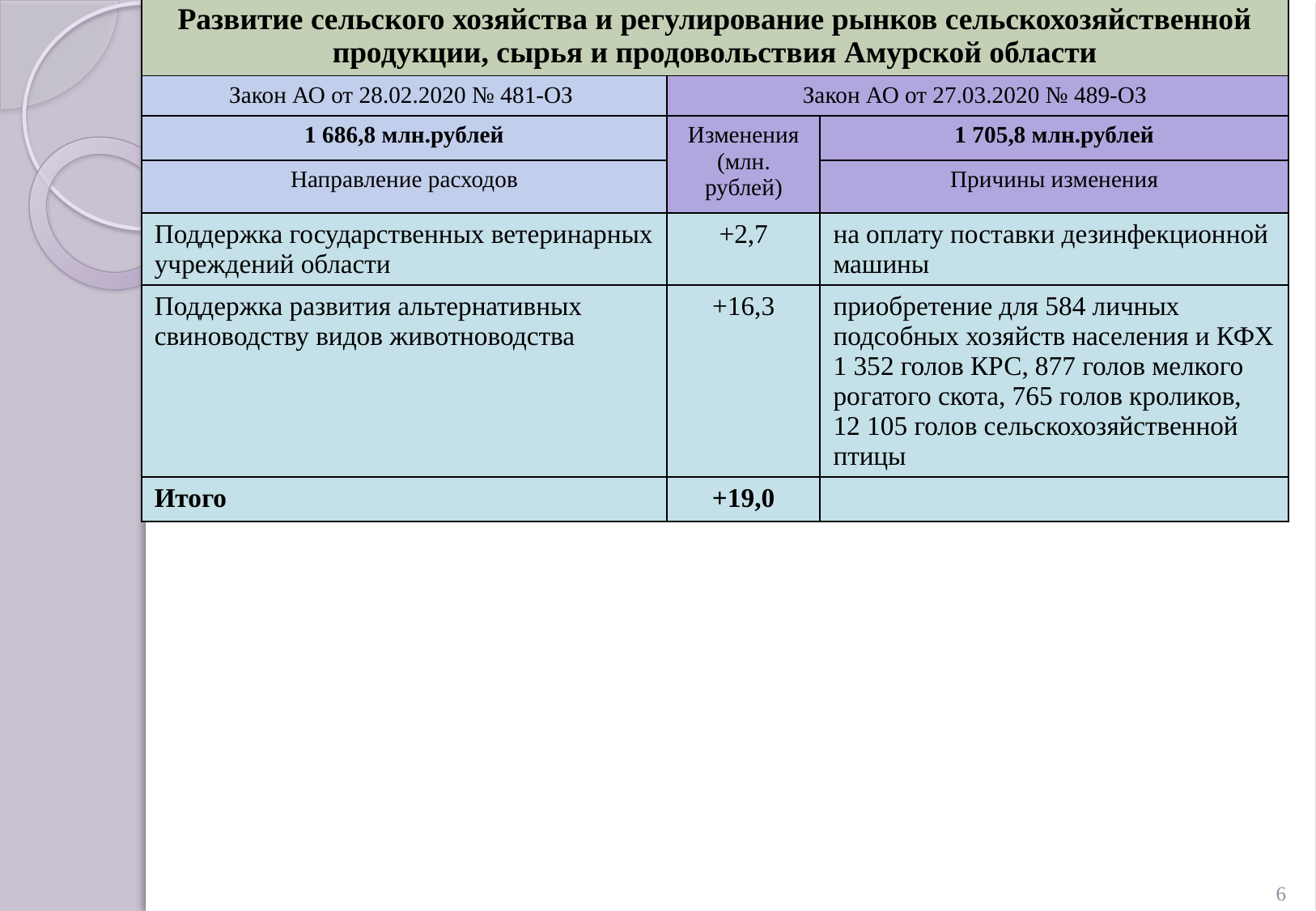

| Развитие сельского хозяйства и регулирование рынков сельскохозяйственной продукции, сырья и продовольствия Амурской области |  |  |
| --- | --- | --- |
| Закон АО от 28.02.2020 № 481-ОЗ | Закон АО от 27.03.2020 № 489-ОЗ |  |
| 1 686,8 млн.рублей | Изменения (млн. рублей) | 1 705,8 млн.рублей |
| Направление расходов |  | Причины изменения |
| Поддержка государственных ветеринарных учреждений области | +2,7 | на оплату поставки дезинфекционной машины |
| Поддержка развития альтернативных свиноводству видов животноводства | +16,3 | приобретение для 584 личных подсобных хозяйств населения и КФХ 1 352 голов КРС, 877 голов мелкого рогатого скота, 765 голов кроликов, 12 105 голов сельскохозяйственной птицы |
| Итого | +19,0 |  |
6